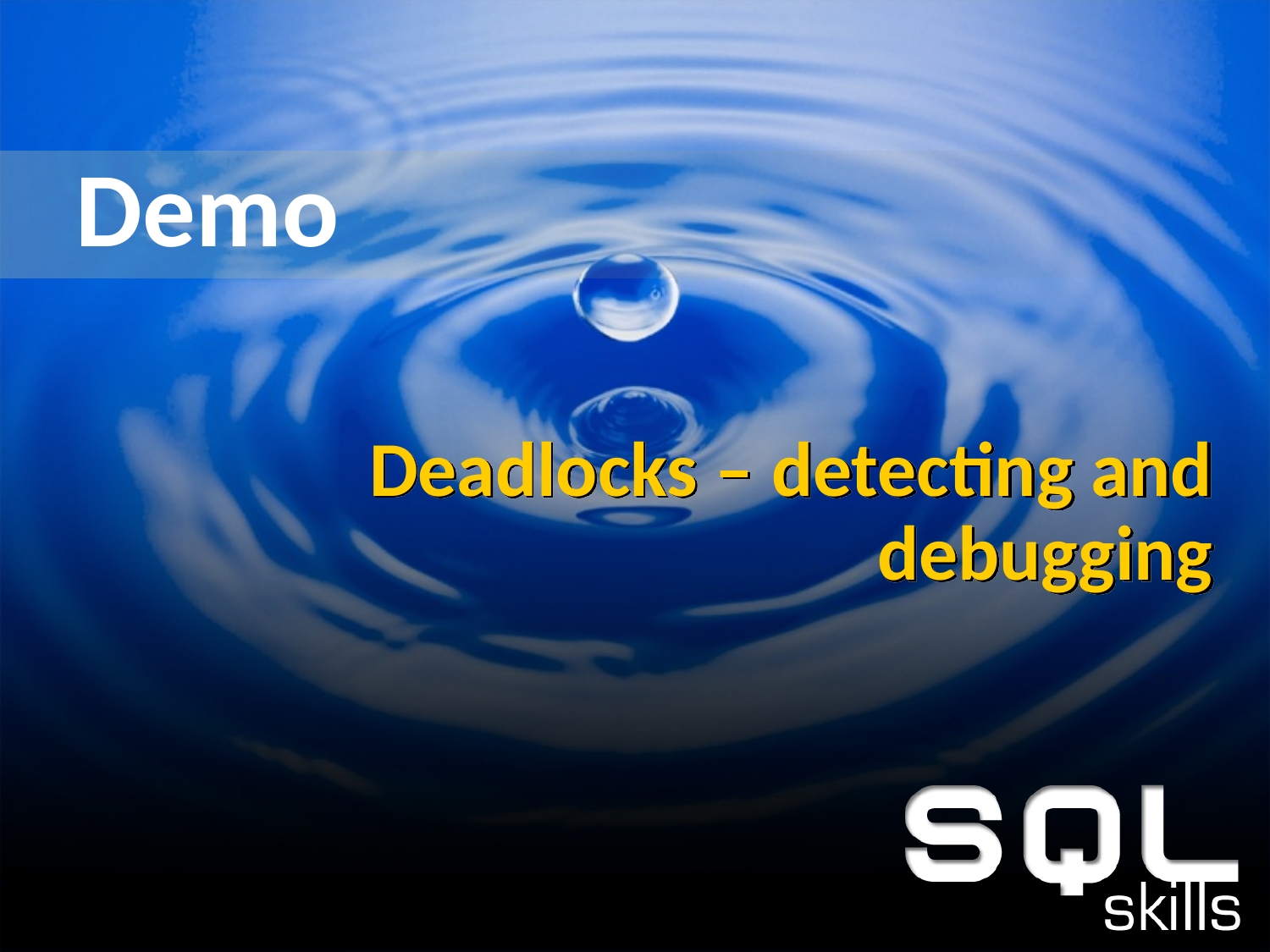

Demo

# Deadlocks – detecting and debugging